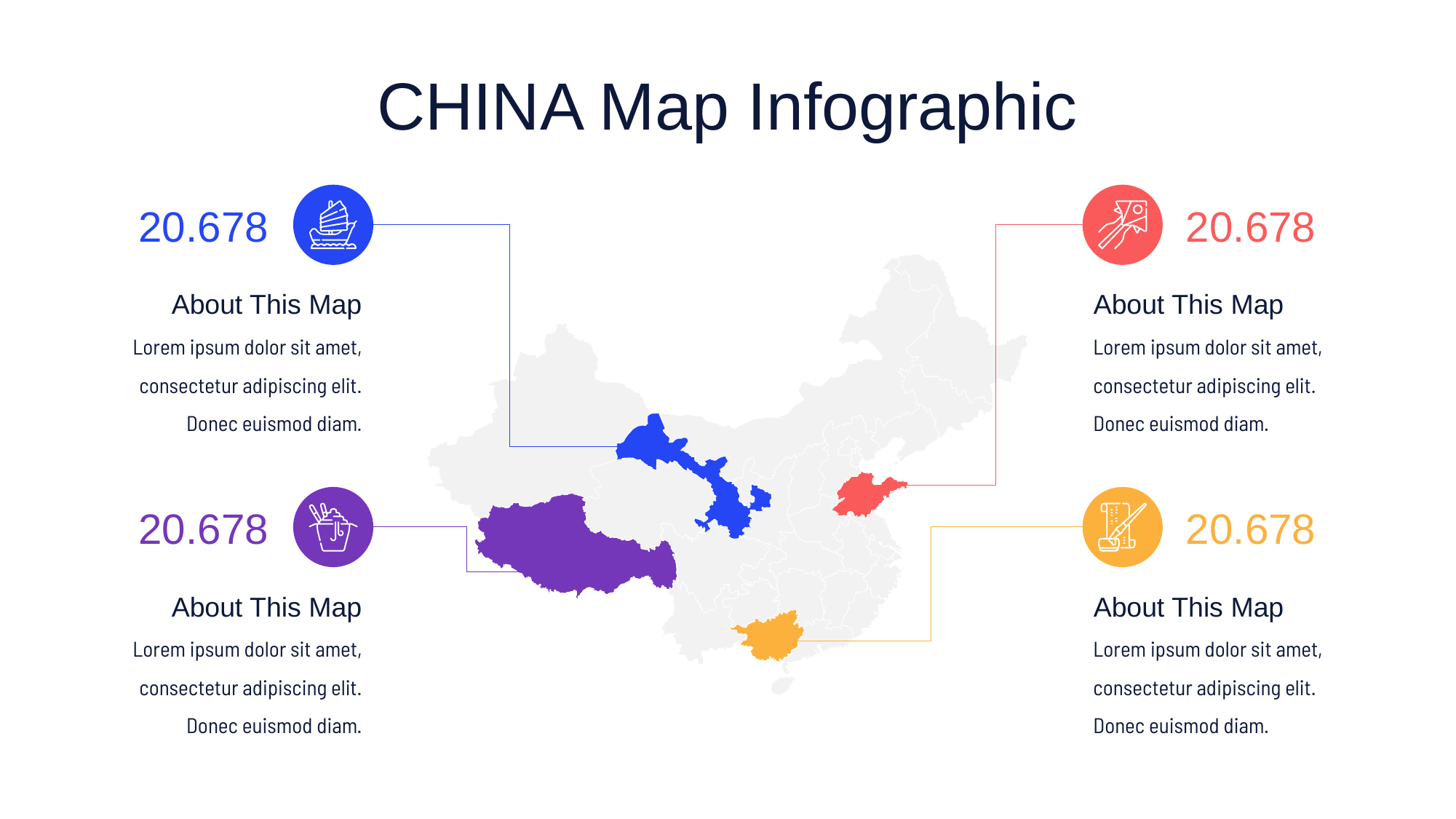

CHINA Map Infographic

20.678
20.678

About This Map
Lorem ipsum dolor sit amet, consectetur adipiscing elit. Donec euismod diam.
About This Map
Lorem ipsum dolor sit amet, consectetur adipiscing elit. Donec euismod diam.

20.678
20.678
About This Map
Lorem ipsum dolor sit amet, consectetur adipiscing elit. Donec euismod diam.
About This Map
Lorem ipsum dolor sit amet, consectetur adipiscing elit. Donec euismod diam.